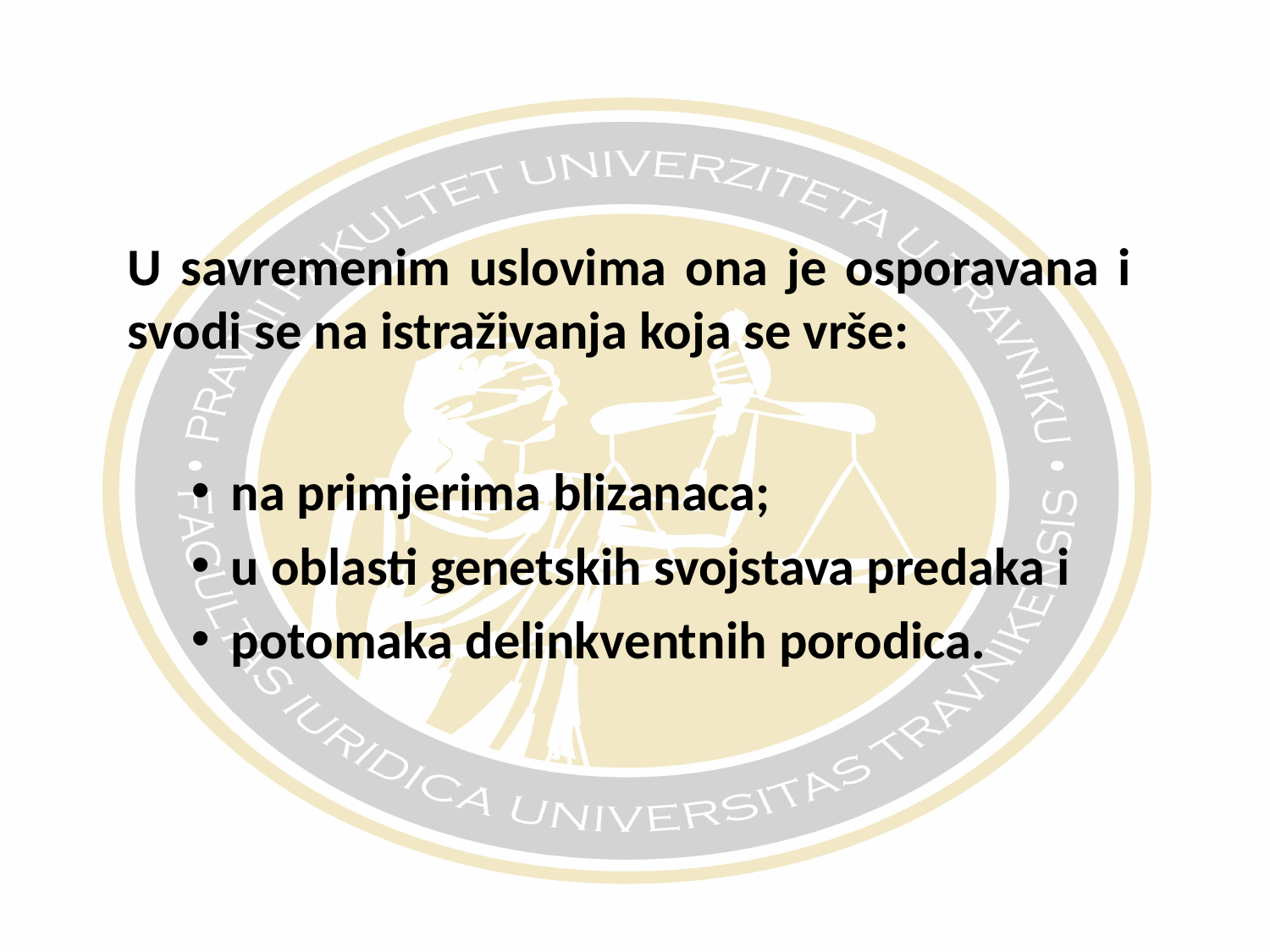

#
U savremenim uslovima ona je osporavana i svodi se na istraživanja koja se vrše:

na primjerima blizanaca;
u oblasti genetskih svojstava predaka i
potomaka delinkventnih porodica.